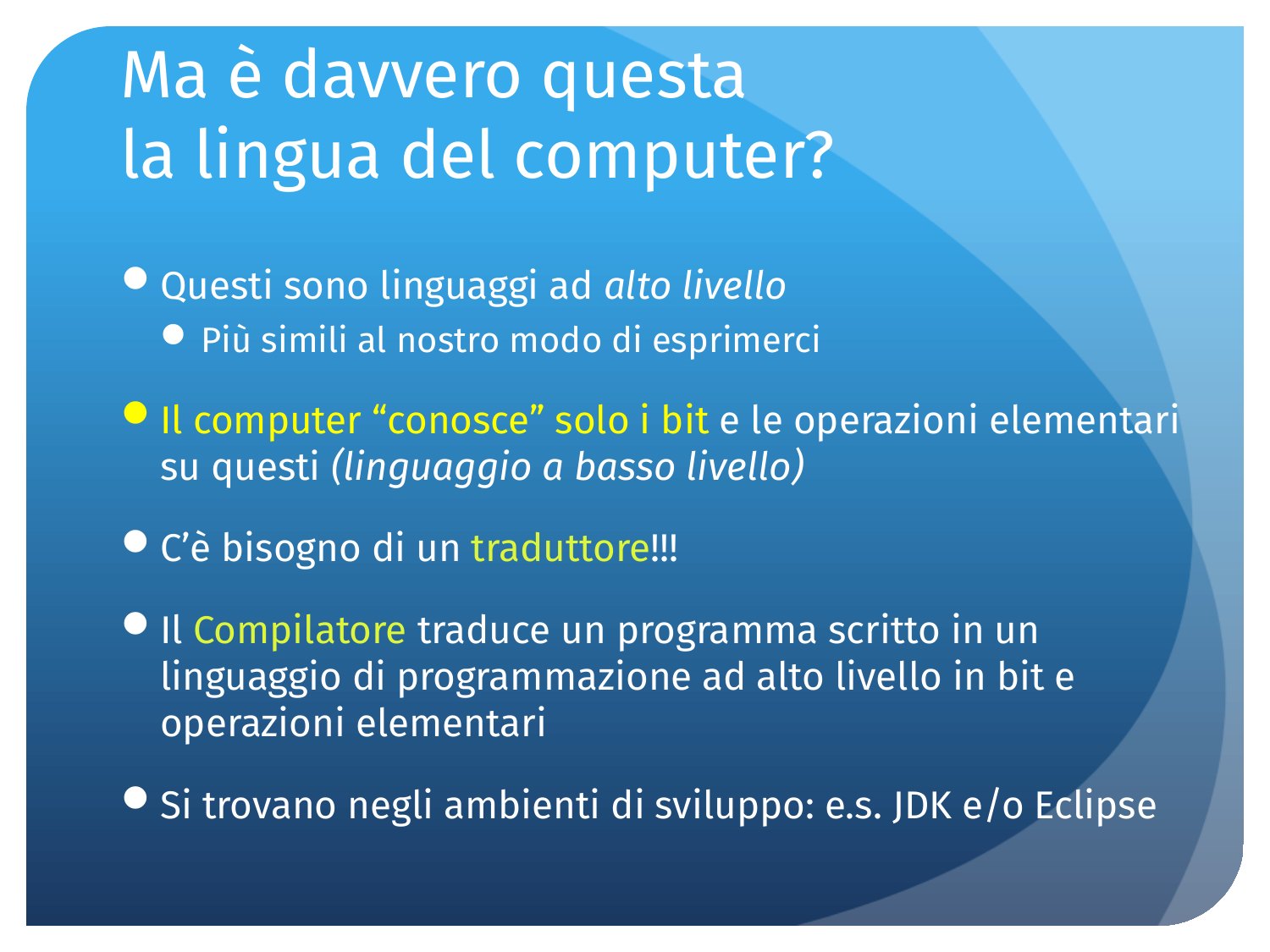

# Ma è davvero questa la lingua del computer?
Questi sono linguaggi ad alto livello
Più simili al nostro modo di esprimerci
Il computer “conosce” solo i bit e le operazioni elementari su questi (linguaggio a basso livello)
C’è bisogno di un traduttore!!!
Il Compilatore traduce un programma scritto in un linguaggio di programmazione ad alto livello in bit e operazioni elementari
Si trovano negli ambienti di sviluppo: e.s. JDK e/o Eclipse